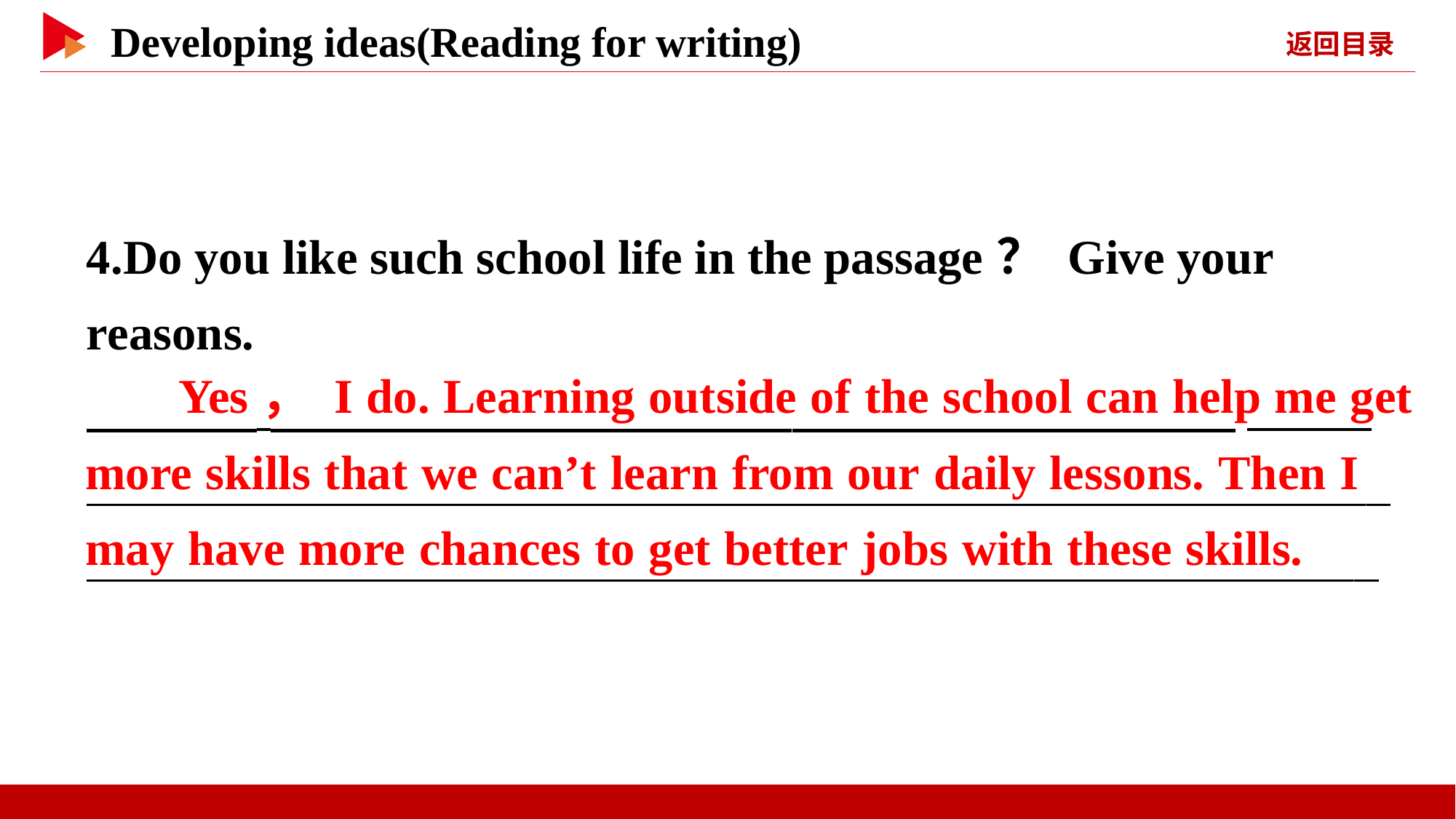

4.Do you like such school life in the passage？ Give your reasons.
　                                                                                                   _
                                                                                                        _
                                                                                                       _
　   Yes， I do. Learning outside of the school can help me get
more skills that we can’t learn from our daily lessons. Then I
may have more chances to get better jobs with these skills.